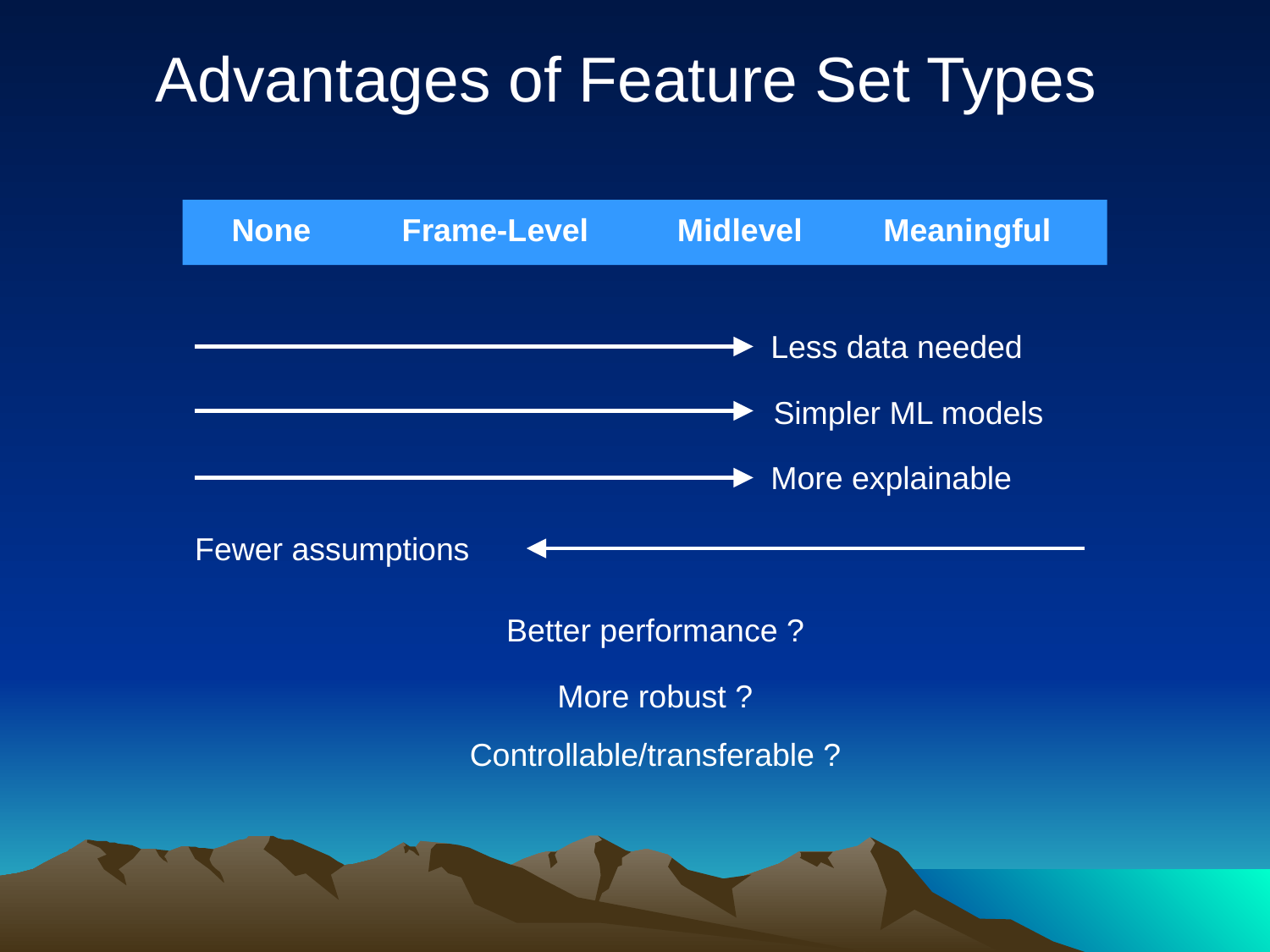

Advantages of Feature Set Types
    None	         Frame-Level          Midlevel	      Meaningful
Less data needed
Simpler ML models
More explainable
Fewer assumptions
Better performance ?
More robust ?
Controllable/transferable ?